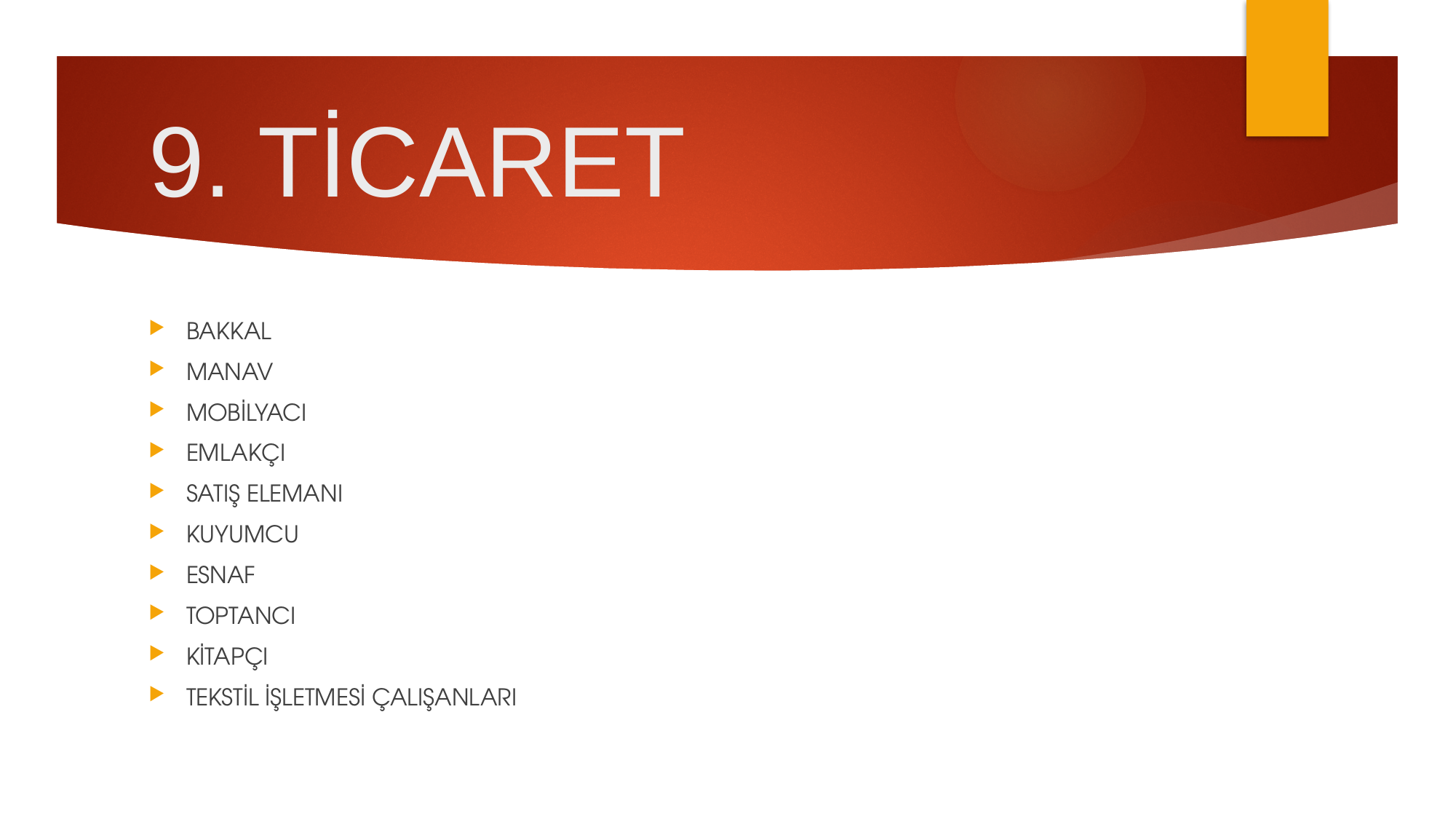

# 9. TİCARET
BAKKAL
MANAV
MOBİLYACI
EMLAKÇI
SATIŞ ELEMANI
KUYUMCU
ESNAF
TOPTANCI
KİTAPÇI
TEKSTİL İŞLETMESİ ÇALIŞANLARI